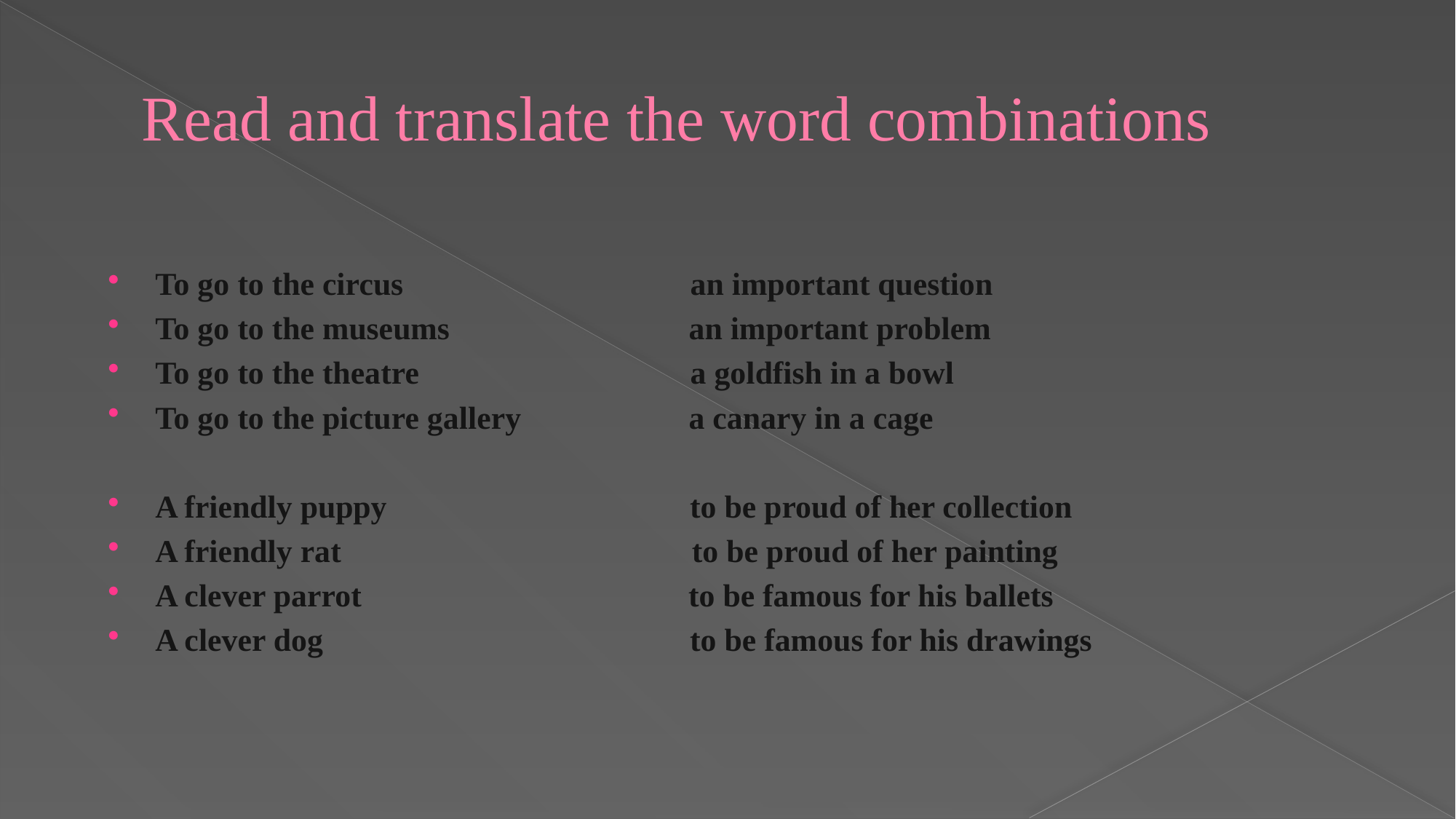

# Read and translate the word combinations
To go to the circus                                    an important question
To go to the museums                              an important problem
To go to the theatre                                  a goldfish in a bowl
To go to the picture gallery                     a canary in a cage

A friendly puppy                                      to be proud of her collection
A friendly rat                                            to be proud of her painting
A clever parrot                                         to be famous for his ballets
A clever dog                                              to be famous for his drawings